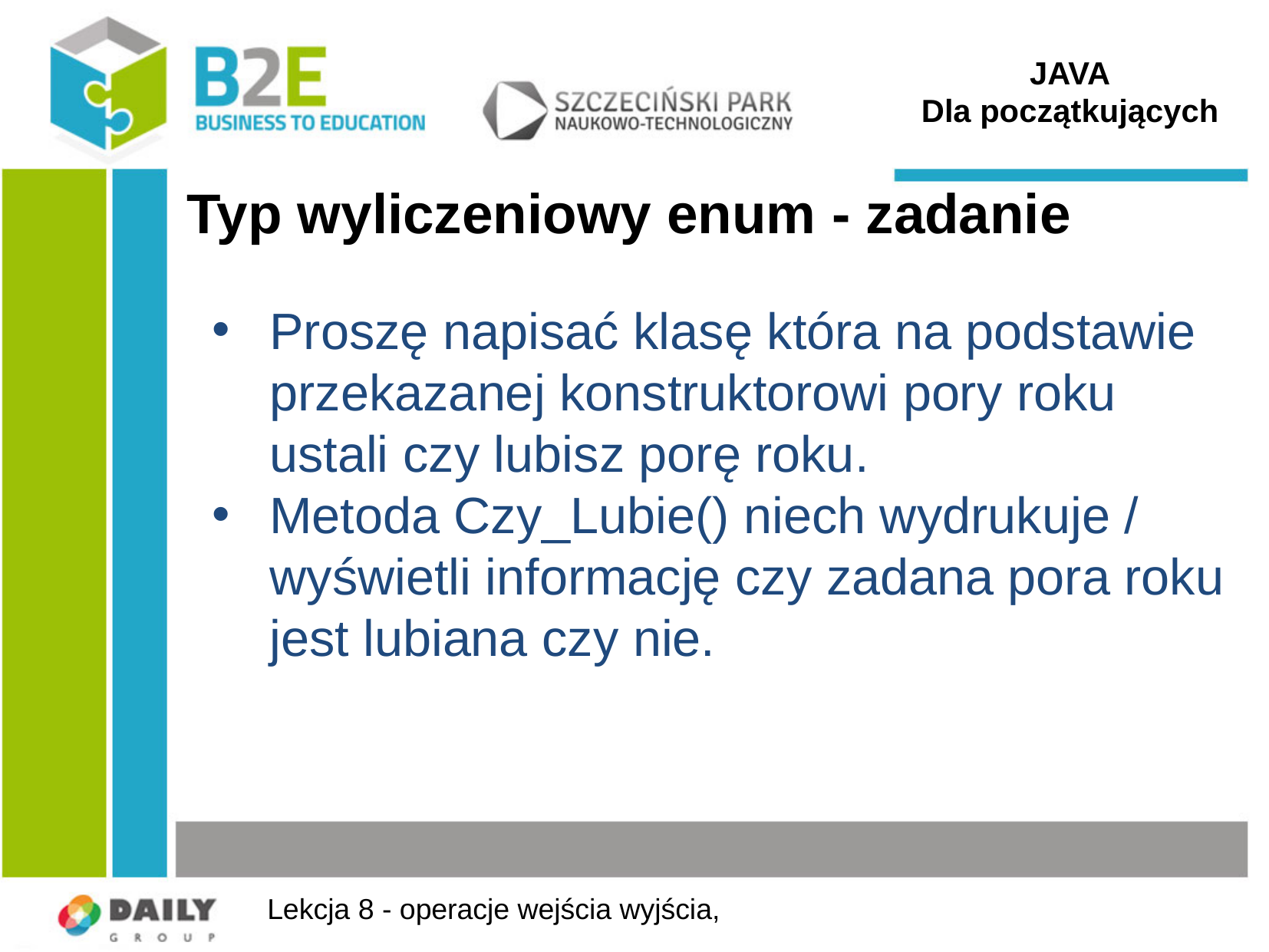

JAVA
Dla początkujących
# Typ wyliczeniowy enum - zadanie
Proszę napisać klasę która na podstawie
przekazanej konstruktorowi pory roku
ustali czy lubisz porę roku.
Metoda Czy_Lubie() niech wydrukuje /
wyświetli informację czy zadana pora roku
jest lubiana czy nie.
Lekcja 8 - operacje wejścia wyjścia,